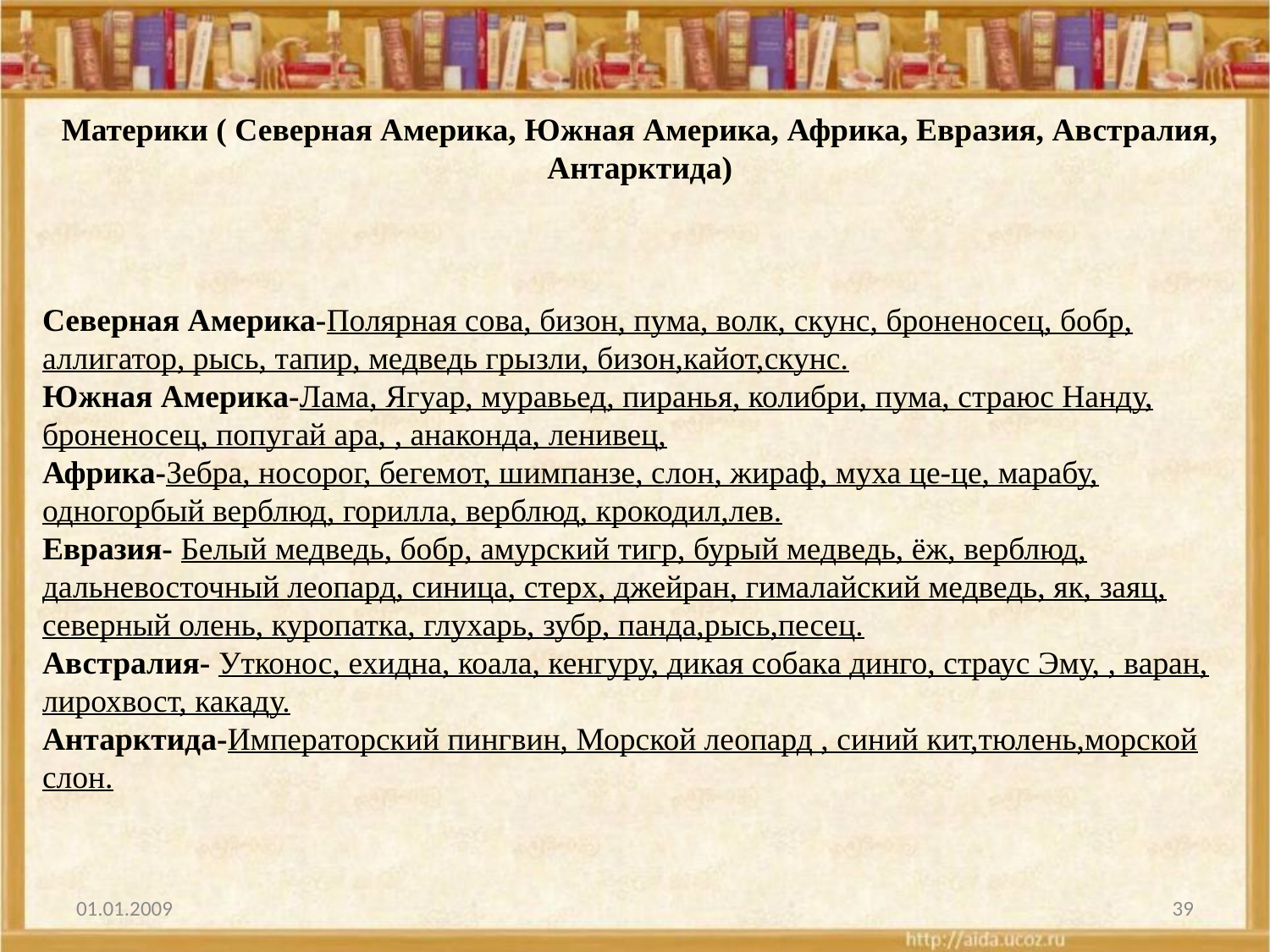

Материки ( Северная Америка, Южная Америка, Африка, Евразия, Австралия, Антарктида)

Северная Америка-Полярная сова, бизон, пума, волк, скунс, броненосец, бобр, аллигатор, рысь, тапир, медведь грызли, бизон,кайот,скунс.
Южная Америка-Лама, Ягуар, муравьед, пиранья, колибри, пума, страюс Нанду, броненосец, попугай ара, , анаконда, ленивец,
Африка-Зебра, носорог, бегемот, шимпанзе, слон, жираф, муха це-це, марабу,
одногорбый верблюд, горилла, верблюд, крокодил,лев.
Евразия- Белый медведь, бобр, амурский тигр, бурый медведь, ёж, верблюд,
дальневосточный леопард, синица, стерх, джейран, гималайский медведь, як, заяц, северный олень, куропатка, глухарь, зубр, панда,рысь,песец.
Австралия- Утконос, ехидна, коала, кенгуру, дикая собака динго, страус Эму, , варан, лирохвост, какаду.
Антарктида-Императорский пингвин, Морской леопард , синий кит,тюлень,морской слон.
01.01.2009
39